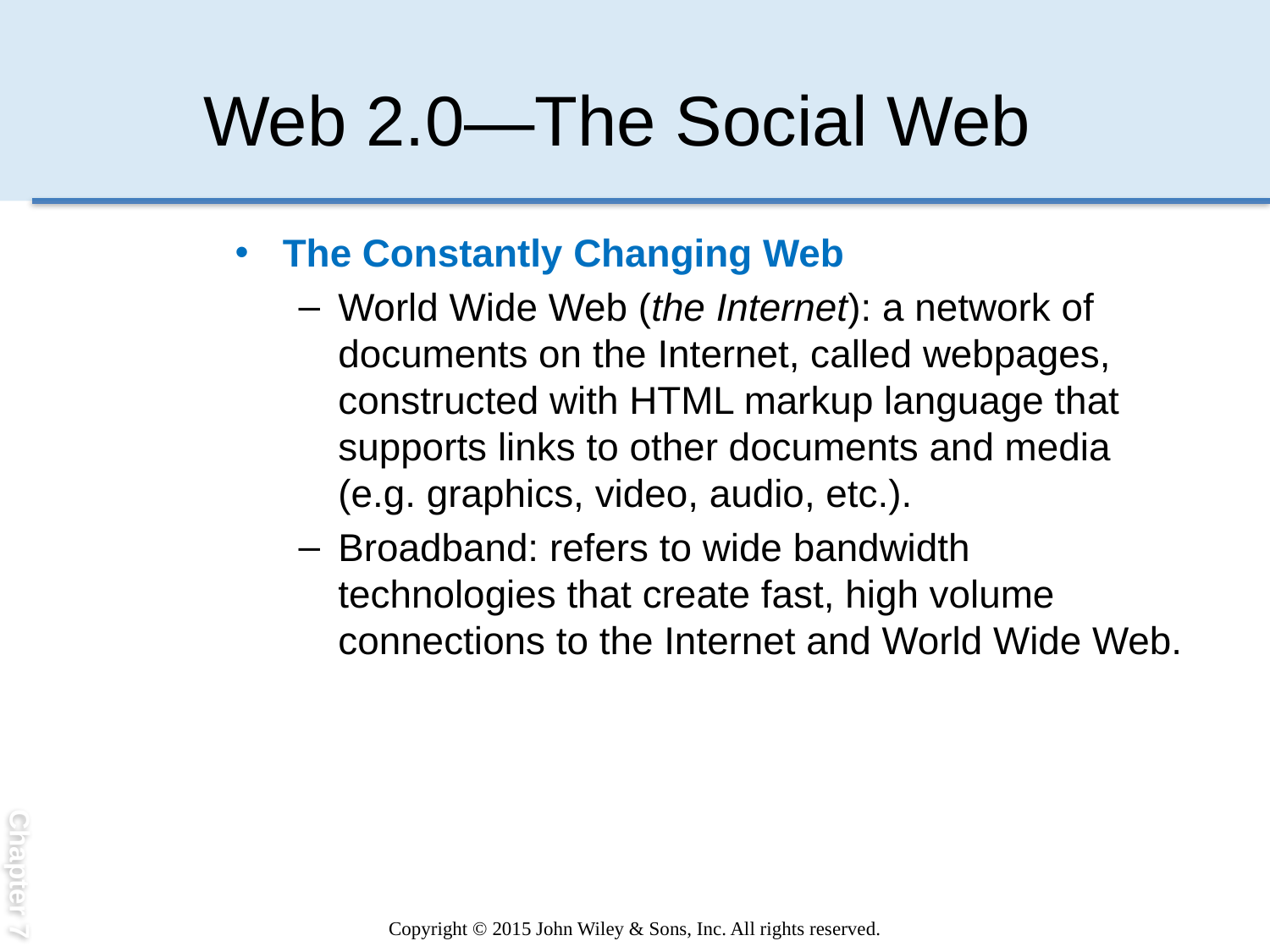

Chapter 7
# Web 2.0—The Social Web
The Constantly Changing Web
World Wide Web (the Internet): a network of documents on the Internet, called webpages, constructed with HTML markup language that supports links to other documents and media (e.g. graphics, video, audio, etc.).
Broadband: refers to wide bandwidth technologies that create fast, high volume connections to the Internet and World Wide Web.